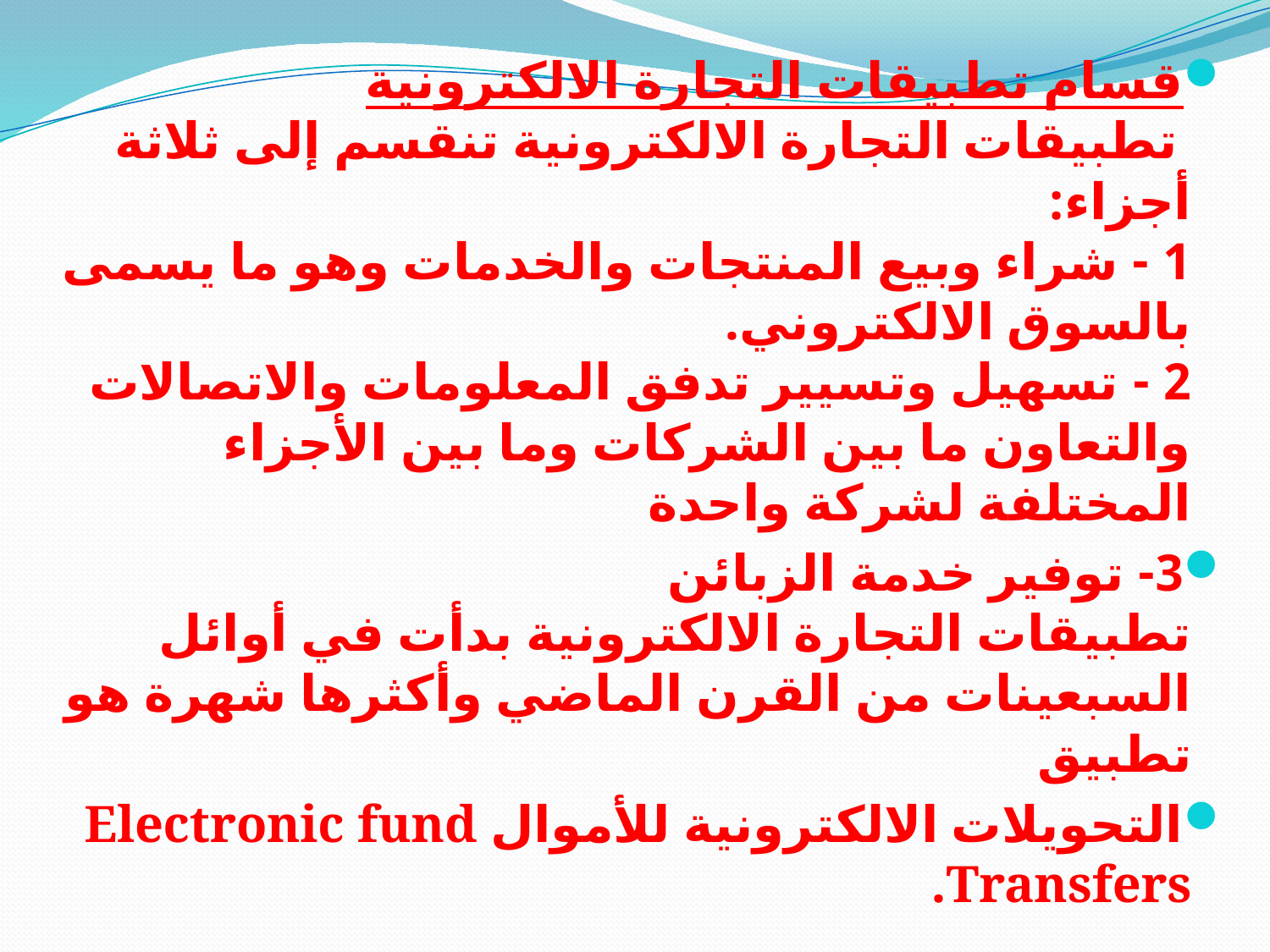

قسام تطبيقات التجارة الالكترونية
 تطبيقات التجارة الالكترونية تنقسم إلى ثلاثة أجزاء:
1 - شراء وبيع المنتجات والخدمات وهو ما يسمى بالسوق الالكتروني.
2 - تسهيل وتسيير تدفق المعلومات والاتصالات والتعاون ما بين الشركات وما بين الأجزاء المختلفة لشركة واحدة
3- توفير خدمة الزبائن
تطبيقات التجارة الالكترونية بدأت في أوائل السبعينات من القرن الماضي وأكثرها شهرة هو تطبيق
التحويلات الالكترونية للأموال Electronic fund Transfers.